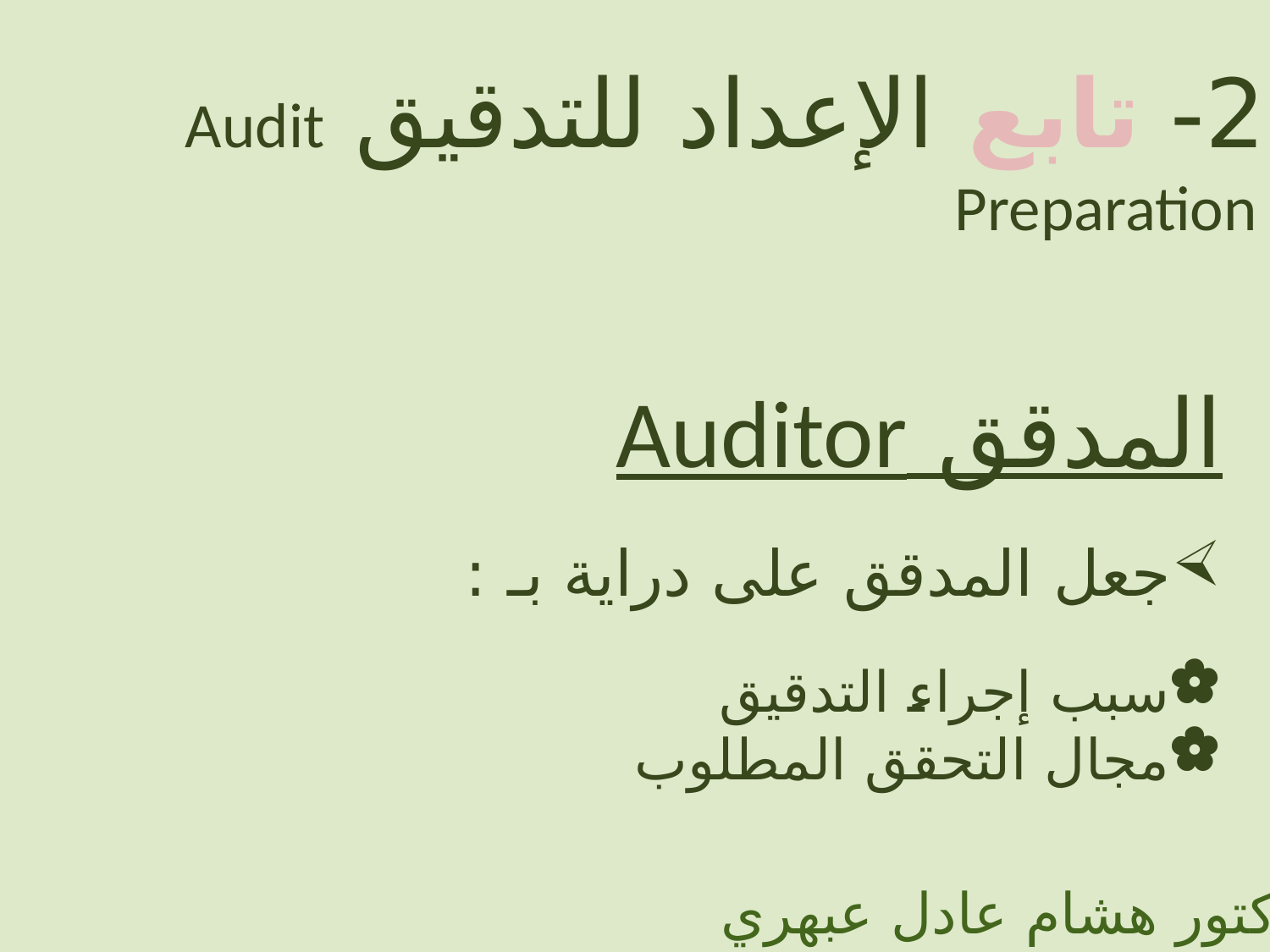

2- تابع الإعداد للتدقيق Audit Preparation
المدقق Auditor

جعل المدقق على دراية بـ :

سبب إجراء التدقيق
مجال التحقق المطلوب
الدكتور هشام عادل عبهري